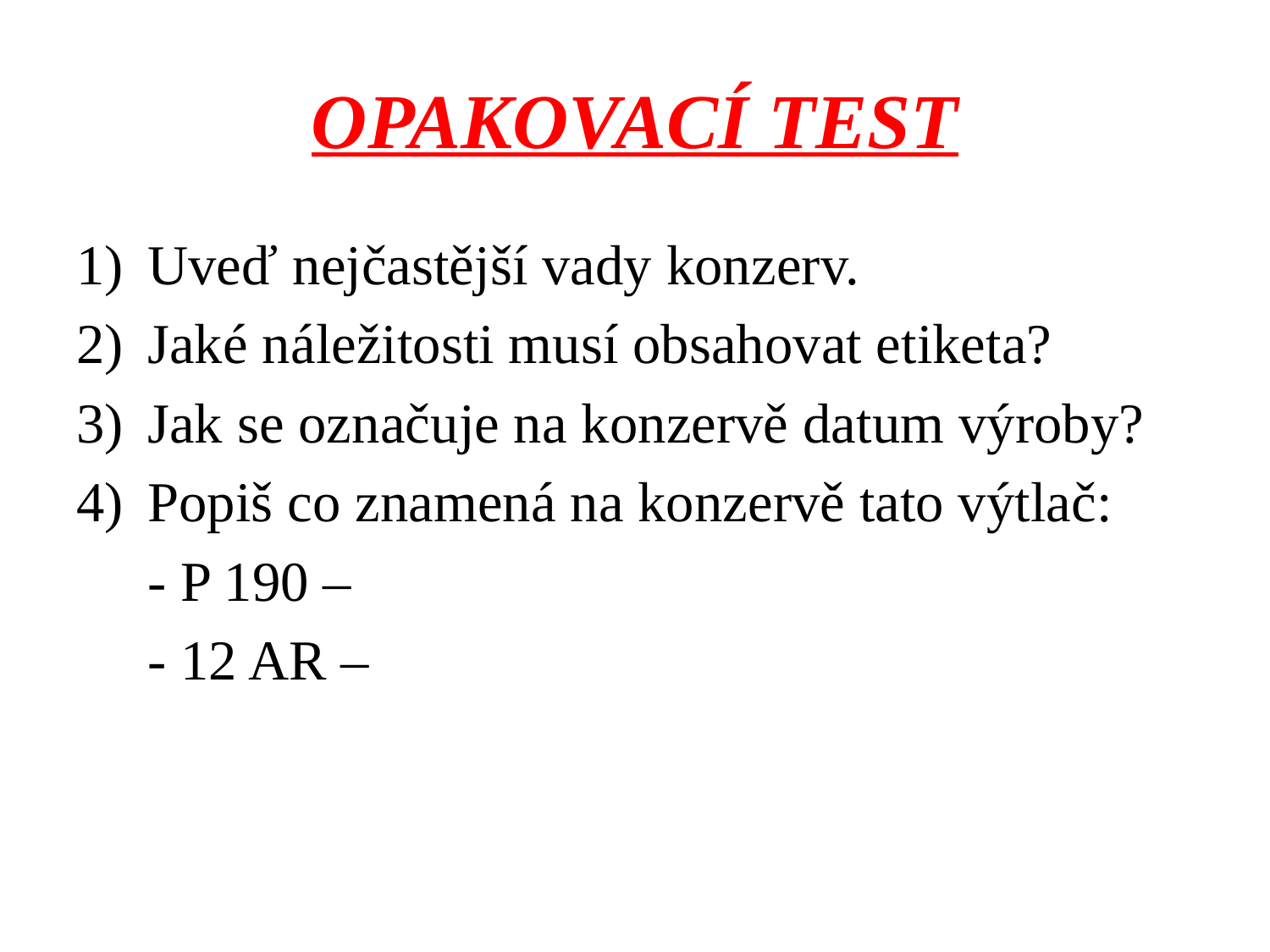

# OPAKOVACÍ TEST
Uveď nejčastější vady konzerv.
Jaké náležitosti musí obsahovat etiketa?
Jak se označuje na konzervě datum výroby?
Popiš co znamená na konzervě tato výtlač:
	- P 190 –
	- 12 AR –